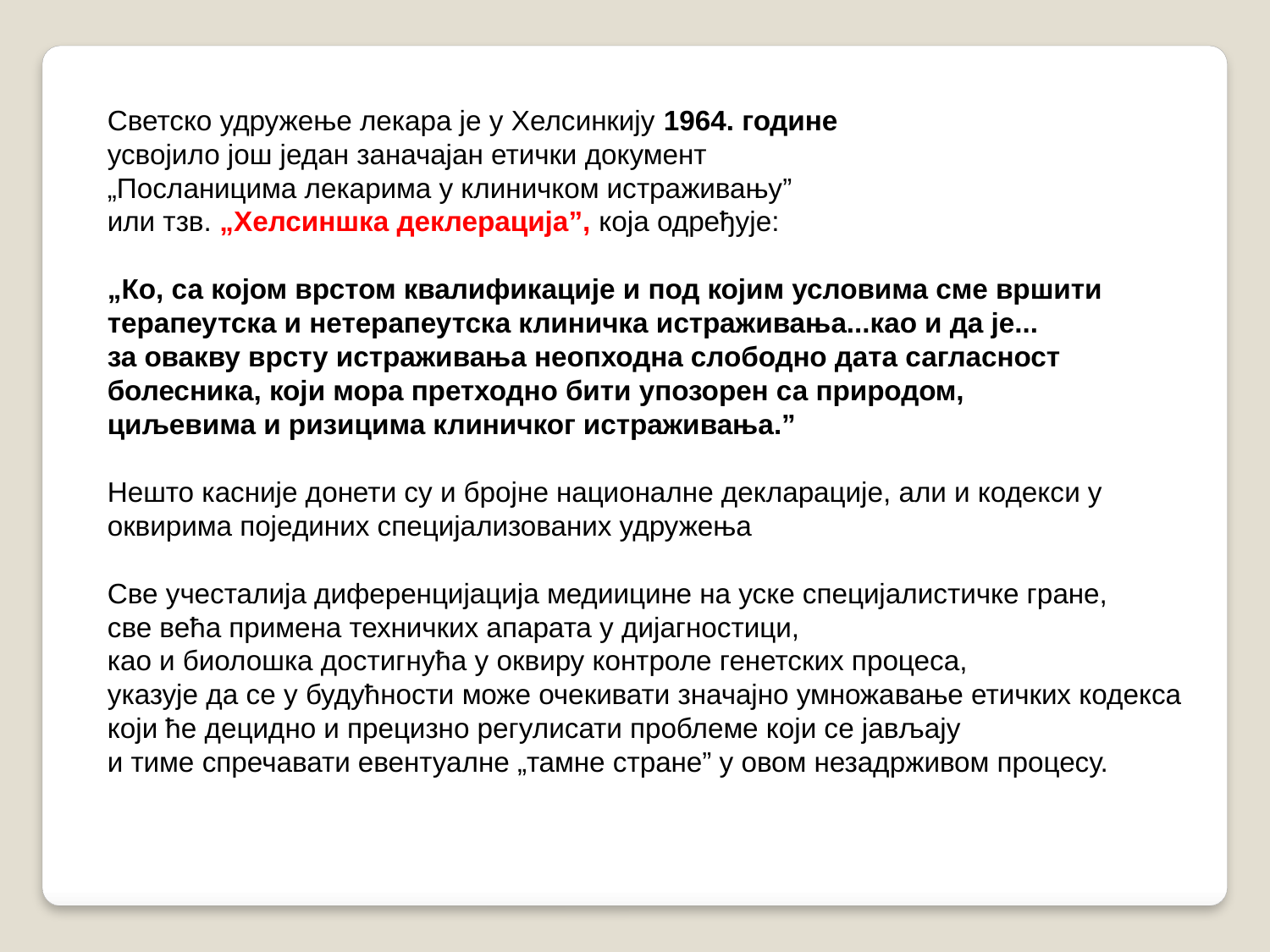

Светско удружење лекара је у Хелсинкију 1964. године
усвојило још један заначајан етички документ
„Посланицима лекарима у клиничком истраживању”
или тзв. „Хелсиншка деклерација”, која одређује:

„Ко, са којом врстом квалификације и под којим условима сме вршити терапеутска и нетерапеутска клиничка истраживања...као и да је...
за овакву врсту истраживања неопходна слободно дата сагласност болесника, који мора претходно бити упозорен са природом,
циљевима и ризицима клиничког истраживања.”

Нешто касније донети су и бројне националне декларације, али и кодекси у оквирима појединих специјализованих удружења

Све учесталија диференцијација медиицине на уске специјалистичке гране,
све већа примена техничких апарата у дијагностици,
као и биолошка достигнућа у оквиру контроле генетских процеса,
указује да се у будућности може очекивати значајно умножавање етичких кодекса који ће децидно и прецизно регулисати проблеме који се јављају
и тиме спречавати евентуалне „тамне стране” у овом незадрживом процесу.